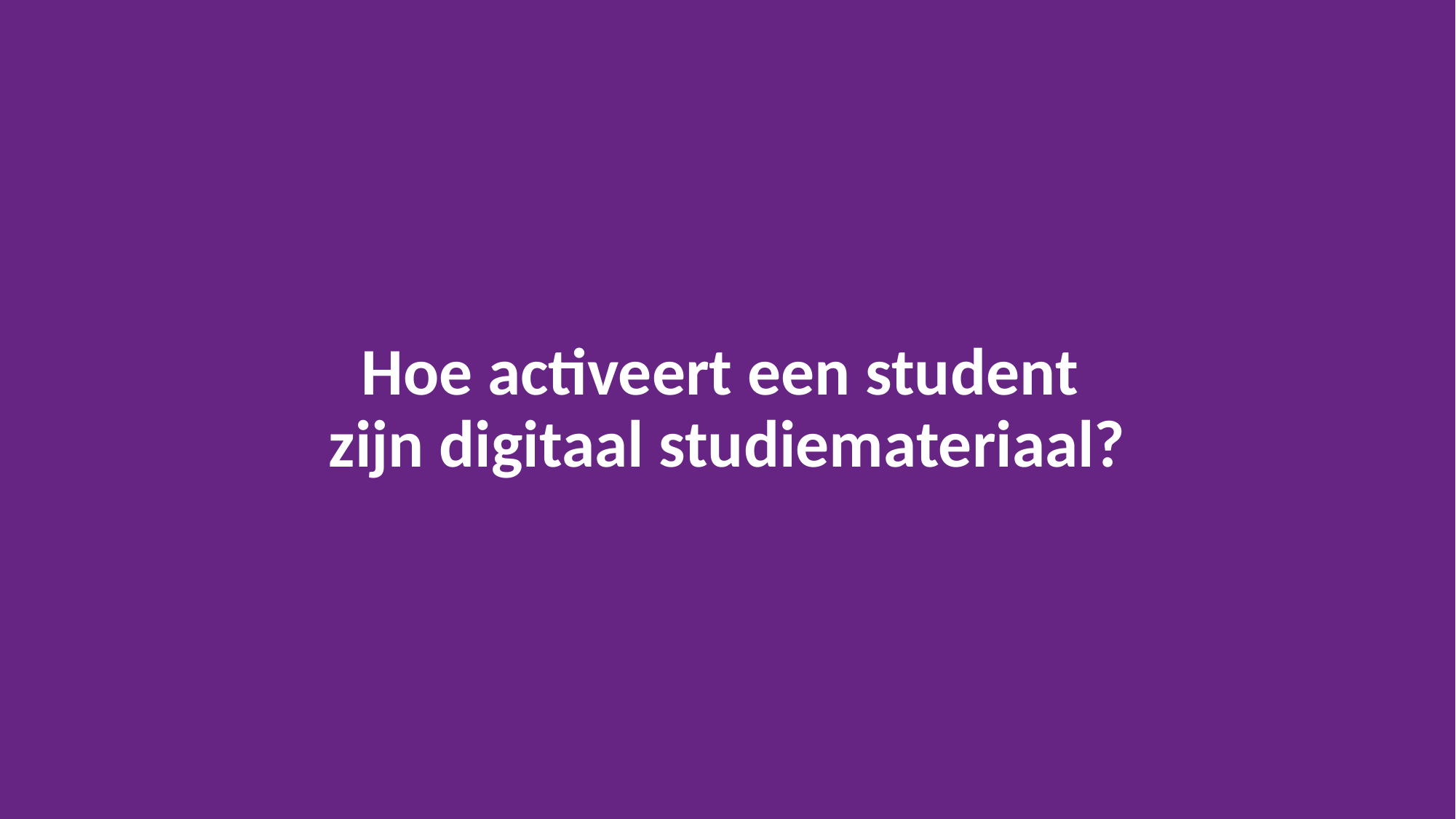

Hoe activeert een student
zijn digitaal studiemateriaal?